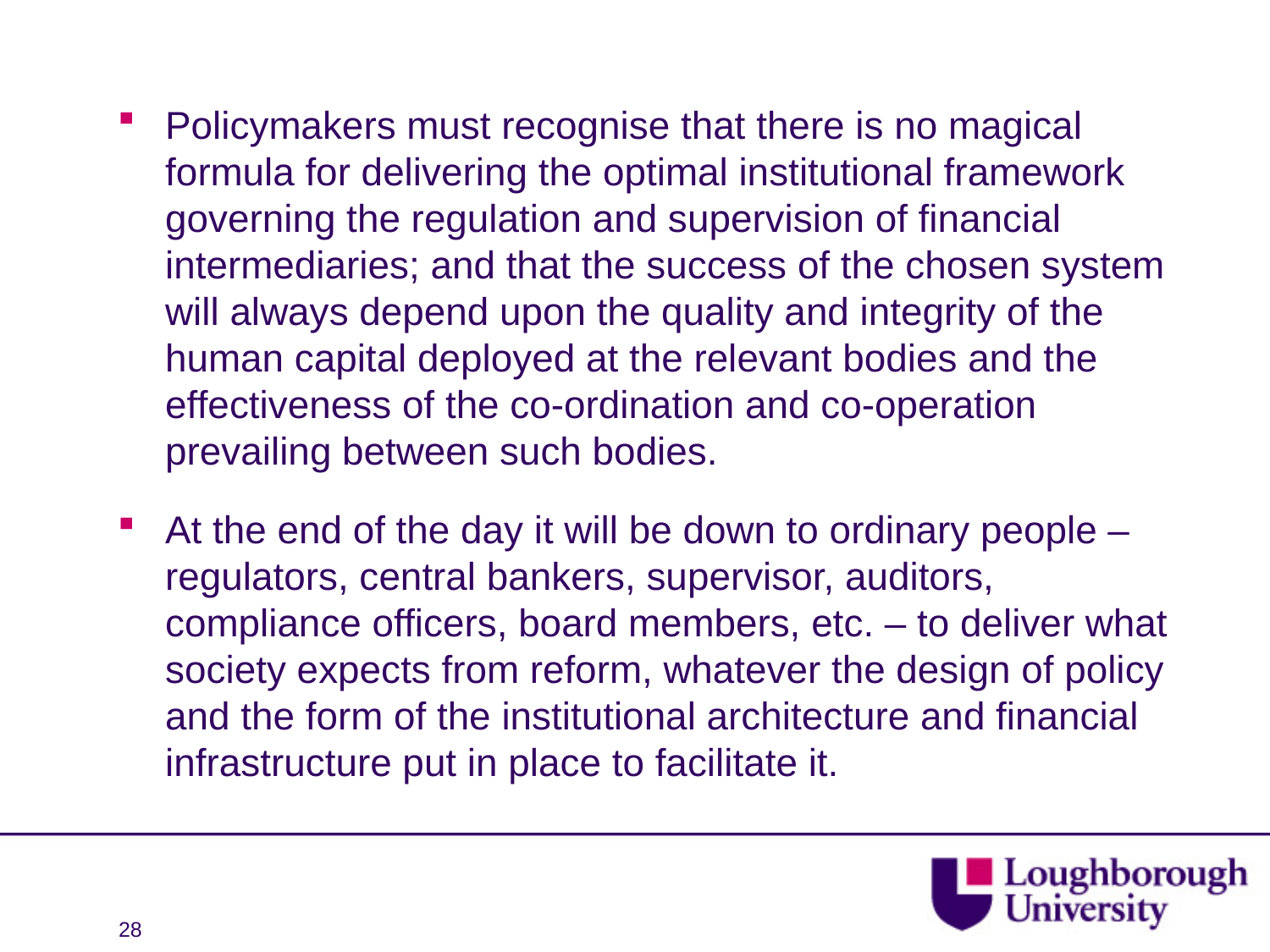

Policymakers must recognise that there is no magical formula for delivering the optimal institutional framework governing the regulation and supervision of financial intermediaries; and that the success of the chosen system will always depend upon the quality and integrity of the human capital deployed at the relevant bodies and the effectiveness of the co-ordination and co-operation prevailing between such bodies.

At the end of the day it will be down to ordinary people – regulators, central bankers, supervisor, auditors, compliance officers, board members, etc. – to deliver what society expects from reform, whatever the design of policy and the form of the institutional architecture and financial infrastructure put in place to facilitate it.
28